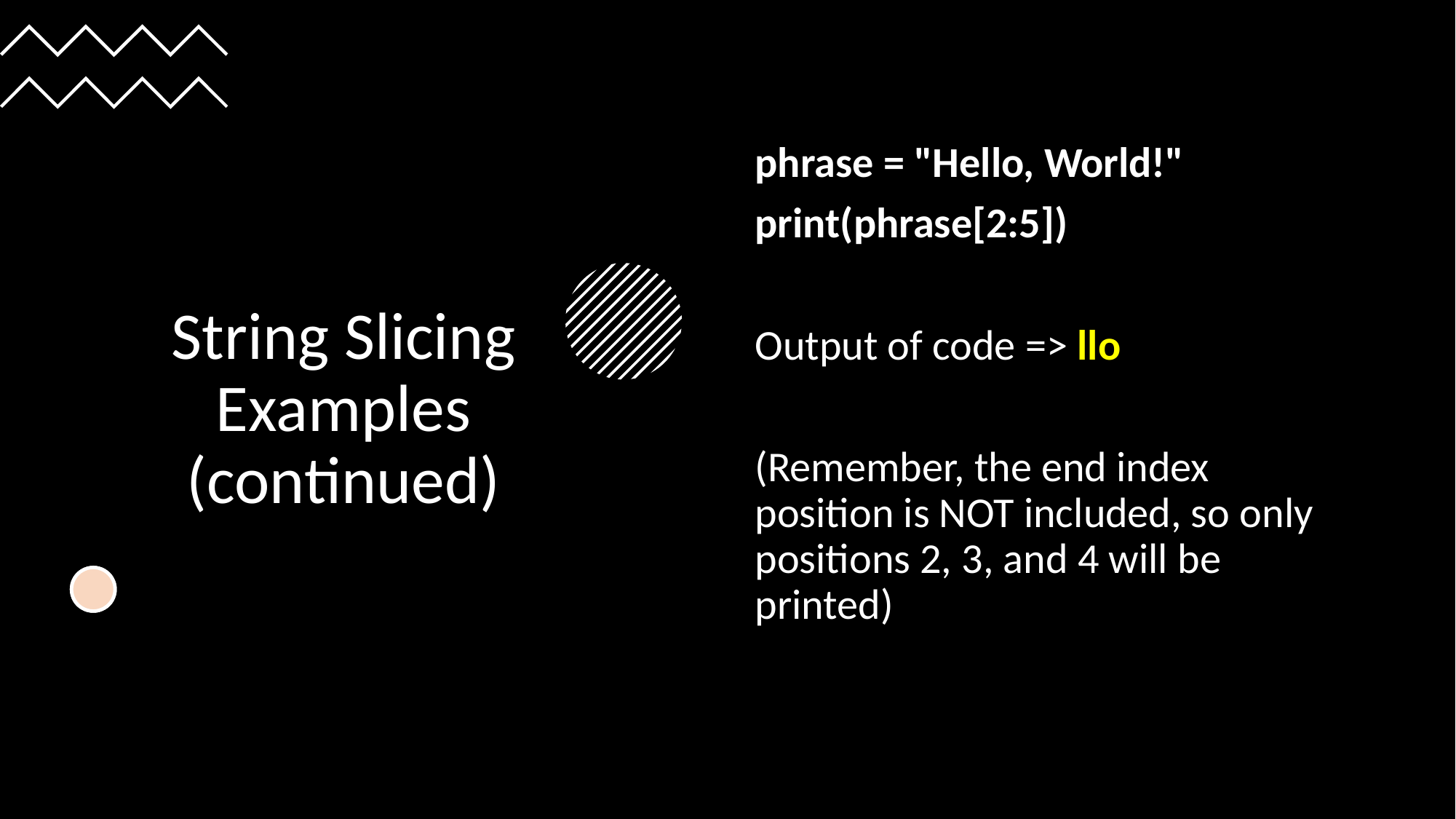

# String Slicing Examples (continued)
phrase = "Hello, World!"
print(phrase[2:5])

Output of code => llo

(Remember, the end index position is NOT included, so only positions 2, 3, and 4 will be printed)